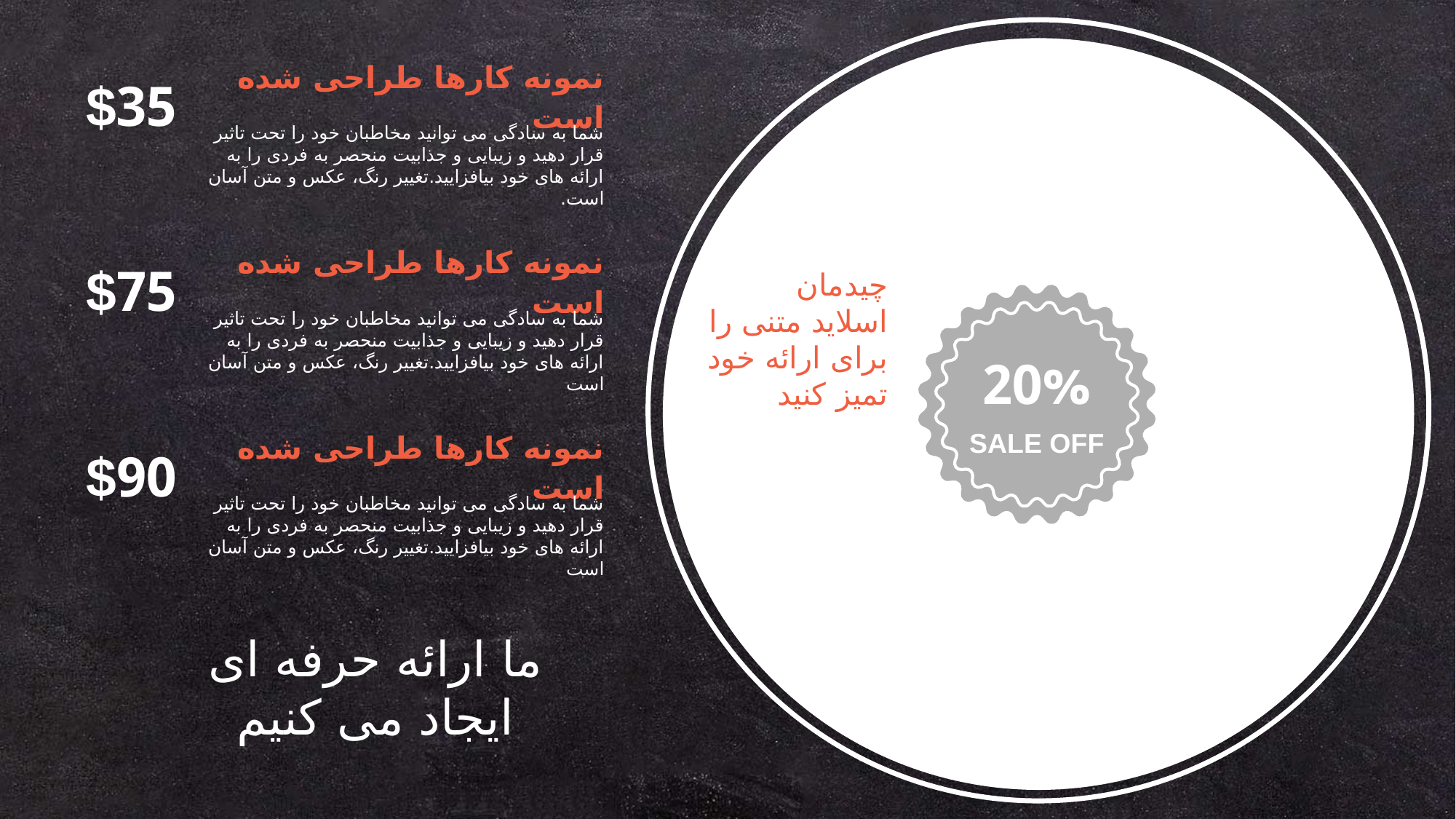

$35
نمونه کارها طراحی شده است
شما به سادگی می توانید مخاطبان خود را تحت تاثیر قرار دهید و زیبایی و جذابیت منحصر به فردی را به ارائه های خود بیافزایید.تغییر رنگ، عکس و متن آسان است.

$75
نمونه کارها طراحی شده است
شما به سادگی می توانید مخاطبان خود را تحت تاثیر قرار دهید و زیبایی و جذابیت منحصر به فردی را به ارائه های خود بیافزایید.تغییر رنگ، عکس و متن آسان است
چیدمان
اسلاید متنی را برای ارائه خود تمیز کنید

20%
SALE OFF

$90
نمونه کارها طراحی شده است
شما به سادگی می توانید مخاطبان خود را تحت تاثیر قرار دهید و زیبایی و جذابیت منحصر به فردی را به ارائه های خود بیافزایید.تغییر رنگ، عکس و متن آسان است
ما ارائه حرفه ای
ایجاد می کنیم